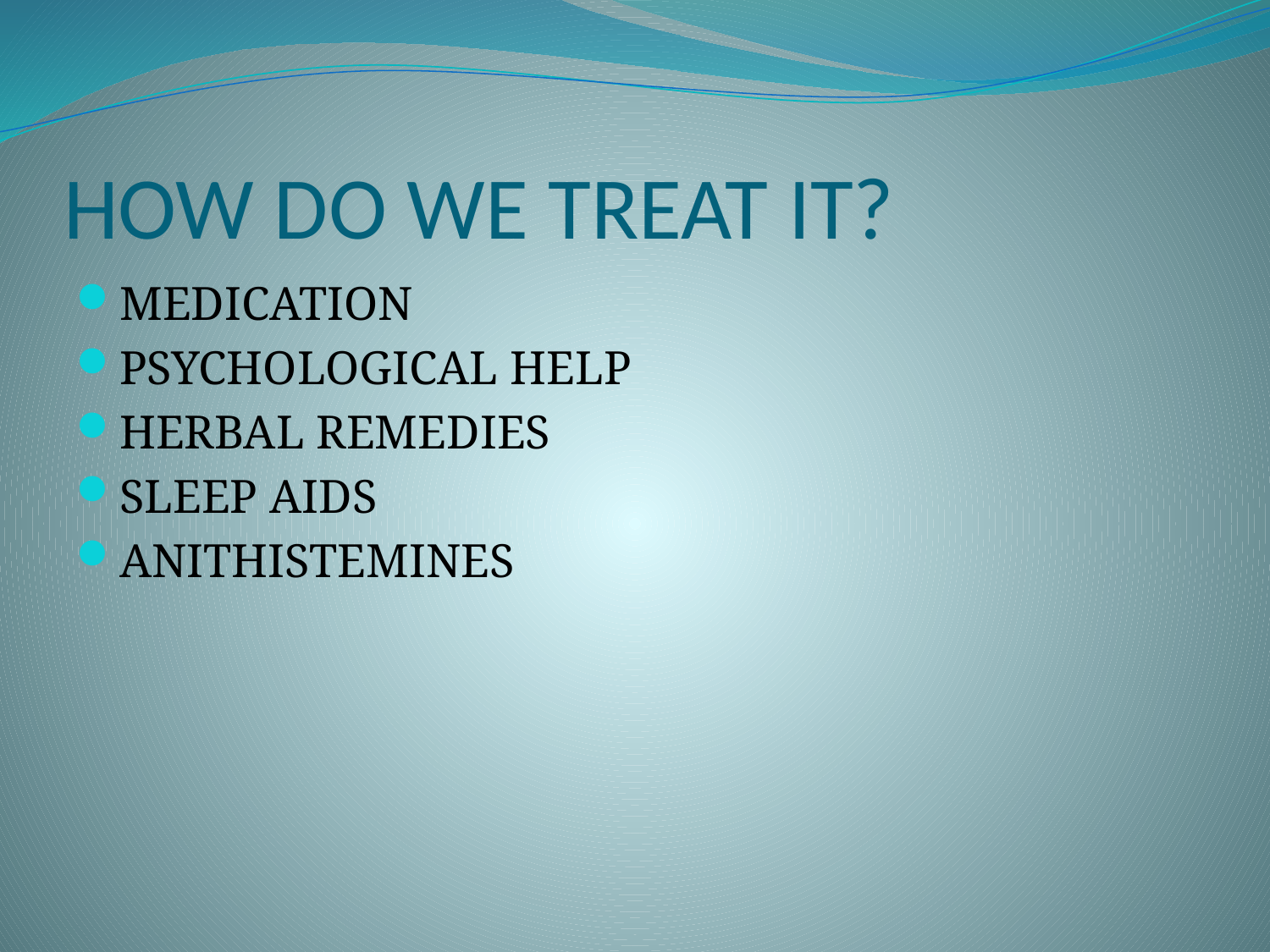

# HOW DO WE TREAT IT?
MEDICATION
PSYCHOLOGICAL HELP
HERBAL REMEDIES
SLEEP AIDS
ANITHISTEMINES